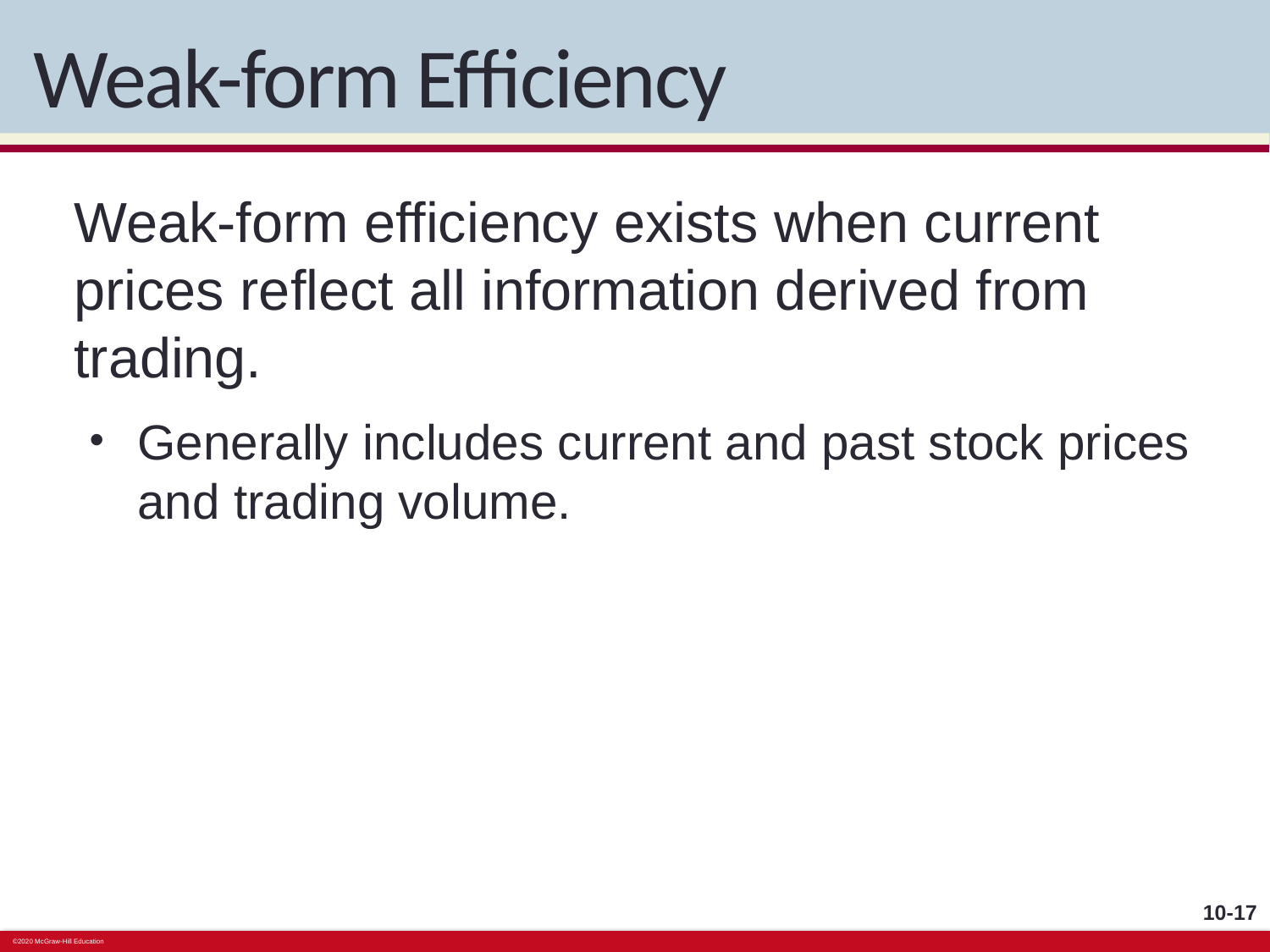

# Weak-form Efficiency
Weak-form efficiency exists when current prices reflect all information derived from trading.
Generally includes current and past stock prices and trading volume.